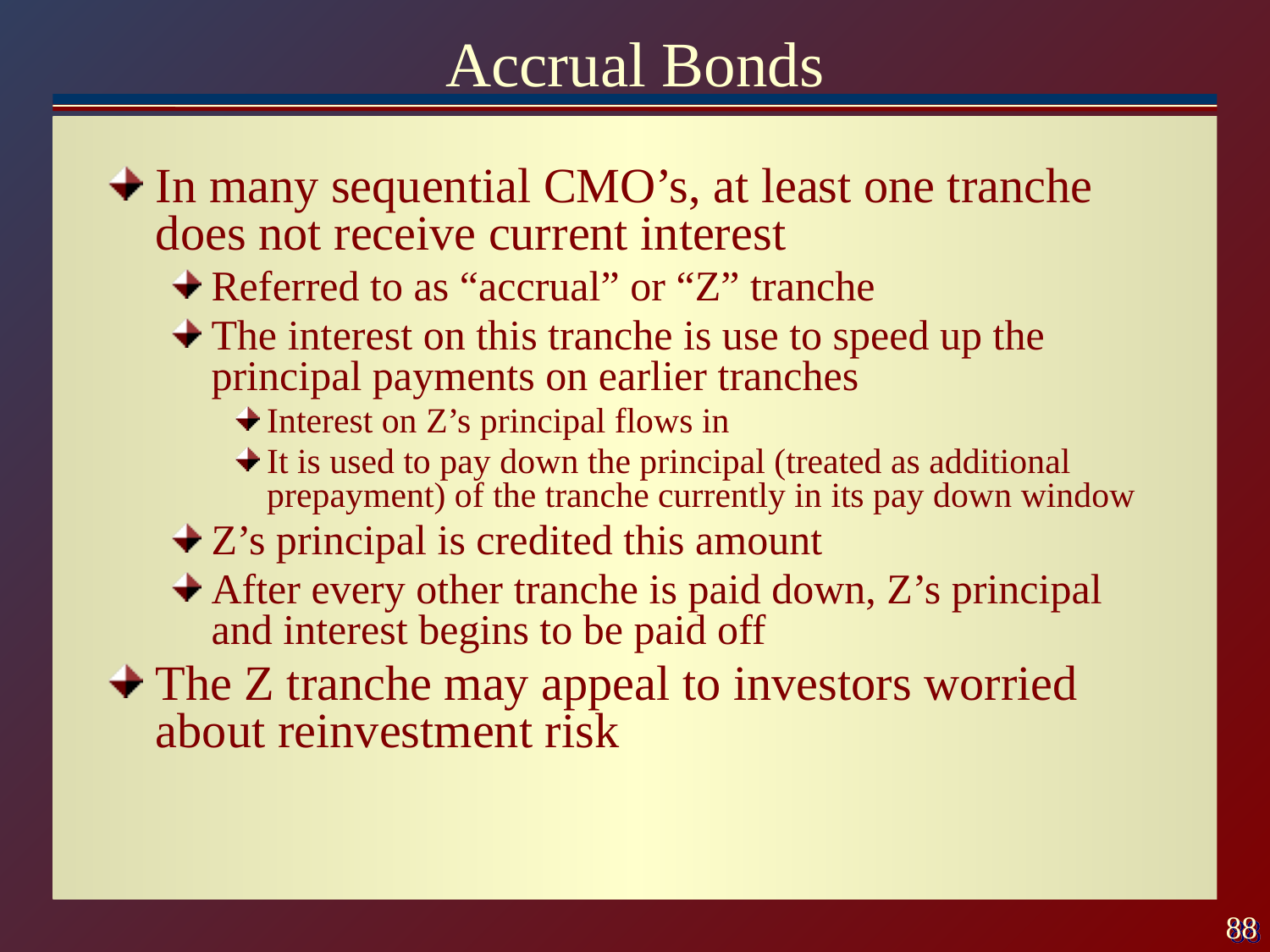

# Accrual Bonds
In many sequential CMO’s, at least one tranche does not receive current interest
Referred to as “accrual” or “Z” tranche
The interest on this tranche is use to speed up the principal payments on earlier tranches
Interest on Z’s principal flows in
It is used to pay down the principal (treated as additional prepayment) of the tranche currently in its pay down window
Z’s principal is credited this amount
After every other tranche is paid down, Z’s principal and interest begins to be paid off
The Z tranche may appeal to investors worried about reinvestment risk